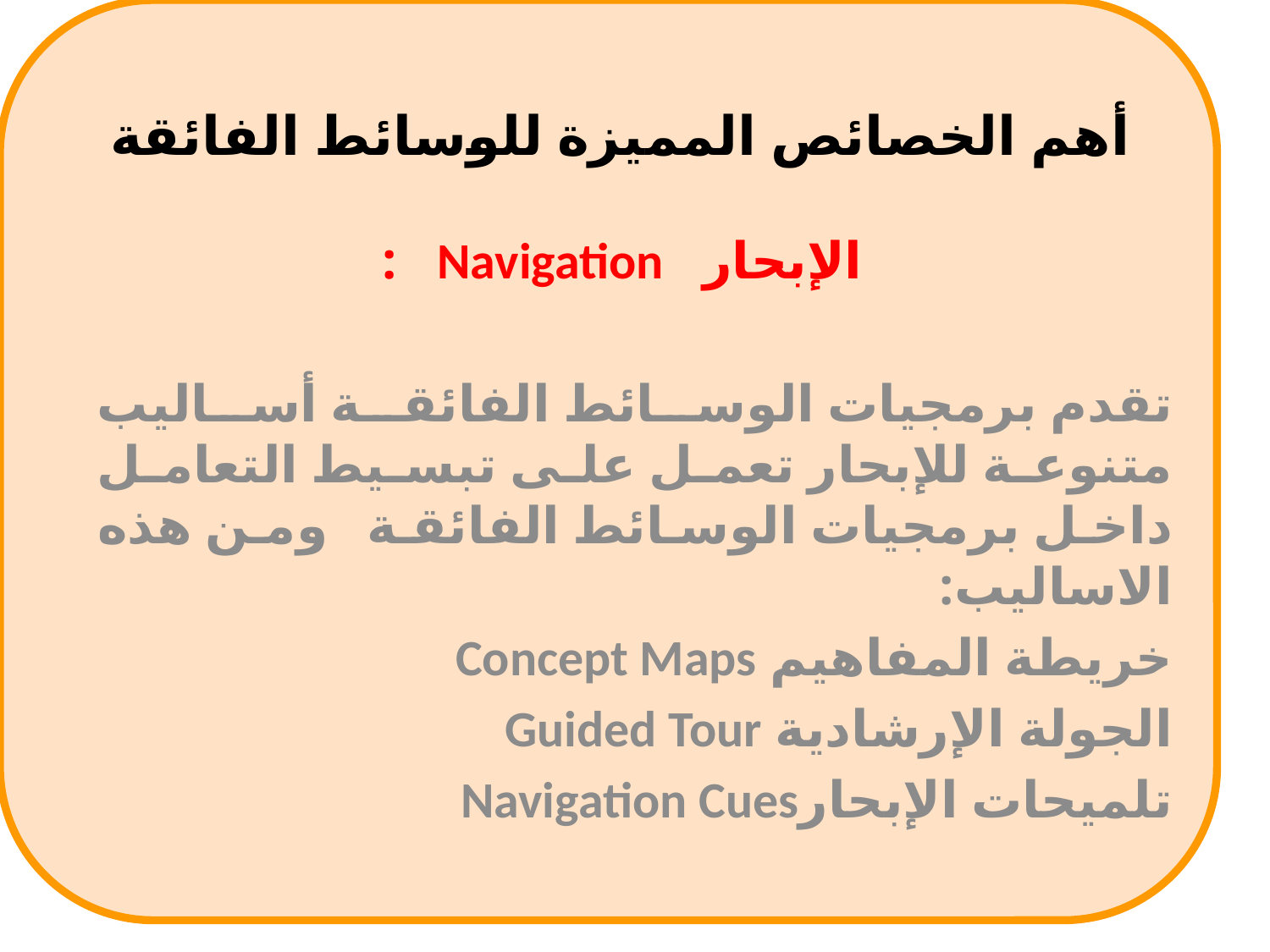

# أهم الخصائص المميزة للوسائط الفائقة
  الإبحار   Navigation   :

تقدم برمجيات الوسائط الفائقة أساليب متنوعة للإبحار تعمل على تبسيط التعامل داخل برمجيات الوسائط الفائقة   ومن هذه الاساليب:
خريطة المفاهيم Concept Maps
الجولة الإرشادية Guided Tour
تلميحات الإبحارNavigation Cues